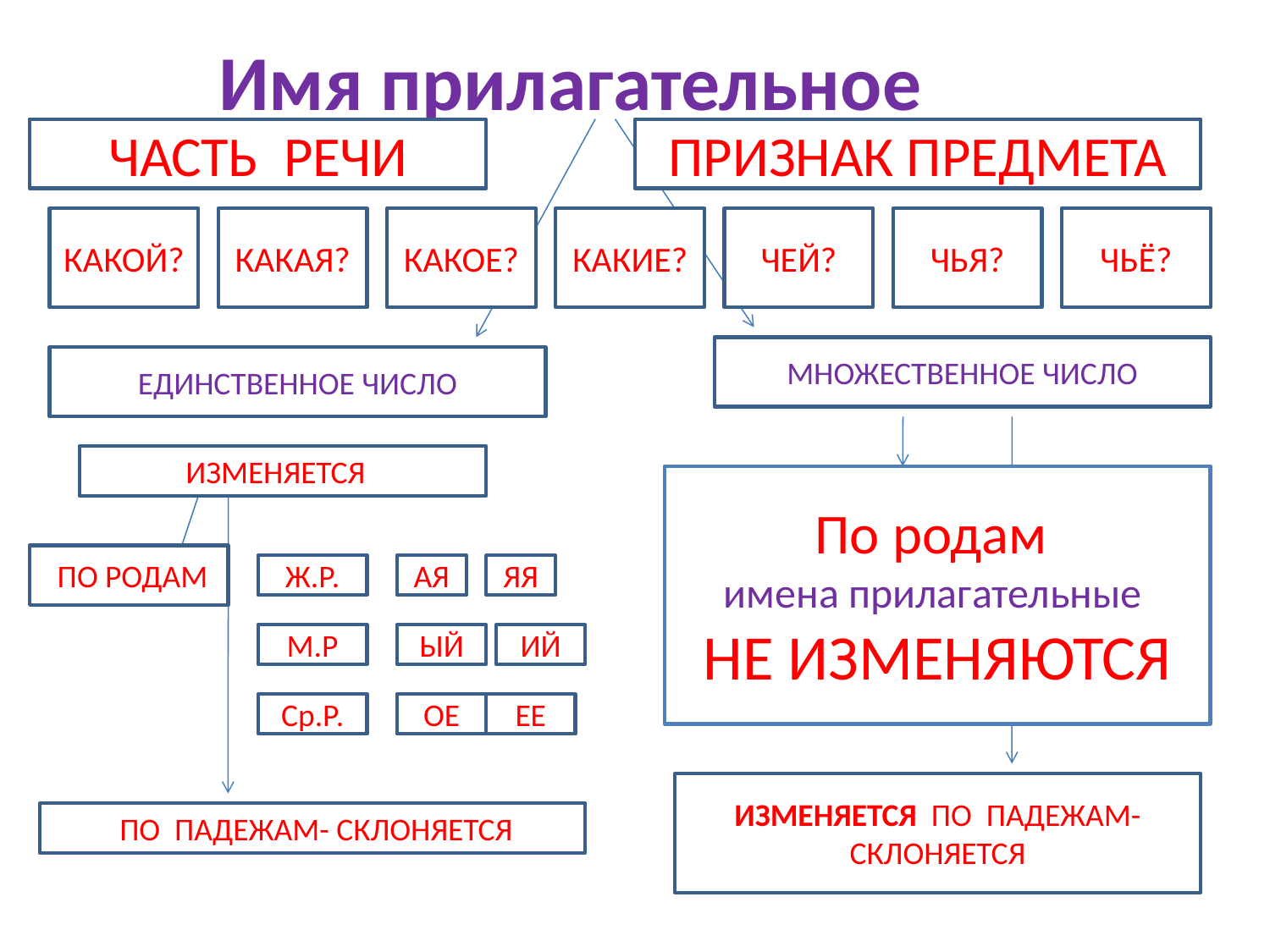

Имя прилагательное
ЧАСТЬ  РЕЧИ
ПРИЗНАК ПРЕДМЕТА
КАКОЙ?
КАКАЯ?
КАКОЕ?
КАКИЕ?
ЧЕЙ?
ЧЬЯ?
ЧЬЁ?
МНОЖЕСТВЕННОЕ ЧИСЛО
ЕДИНСТВЕННОЕ ЧИСЛО
ИЗМЕНЯЕТСЯ
По родам
имена прилагательные
НЕ ИЗМЕНЯЮТСЯ
 ПО РОДАМ
Ж.Р.
АЯ
ЯЯ
М.Р
ЫЙ
ИЙ
Ср.Р.
ОЕ
ЕЕ
ИЗМЕНЯЕТСЯ  ПО  ПАДЕЖАМ- СКЛОНЯЕТСЯ
 ПО  ПАДЕЖАМ- СКЛОНЯЕТСЯ